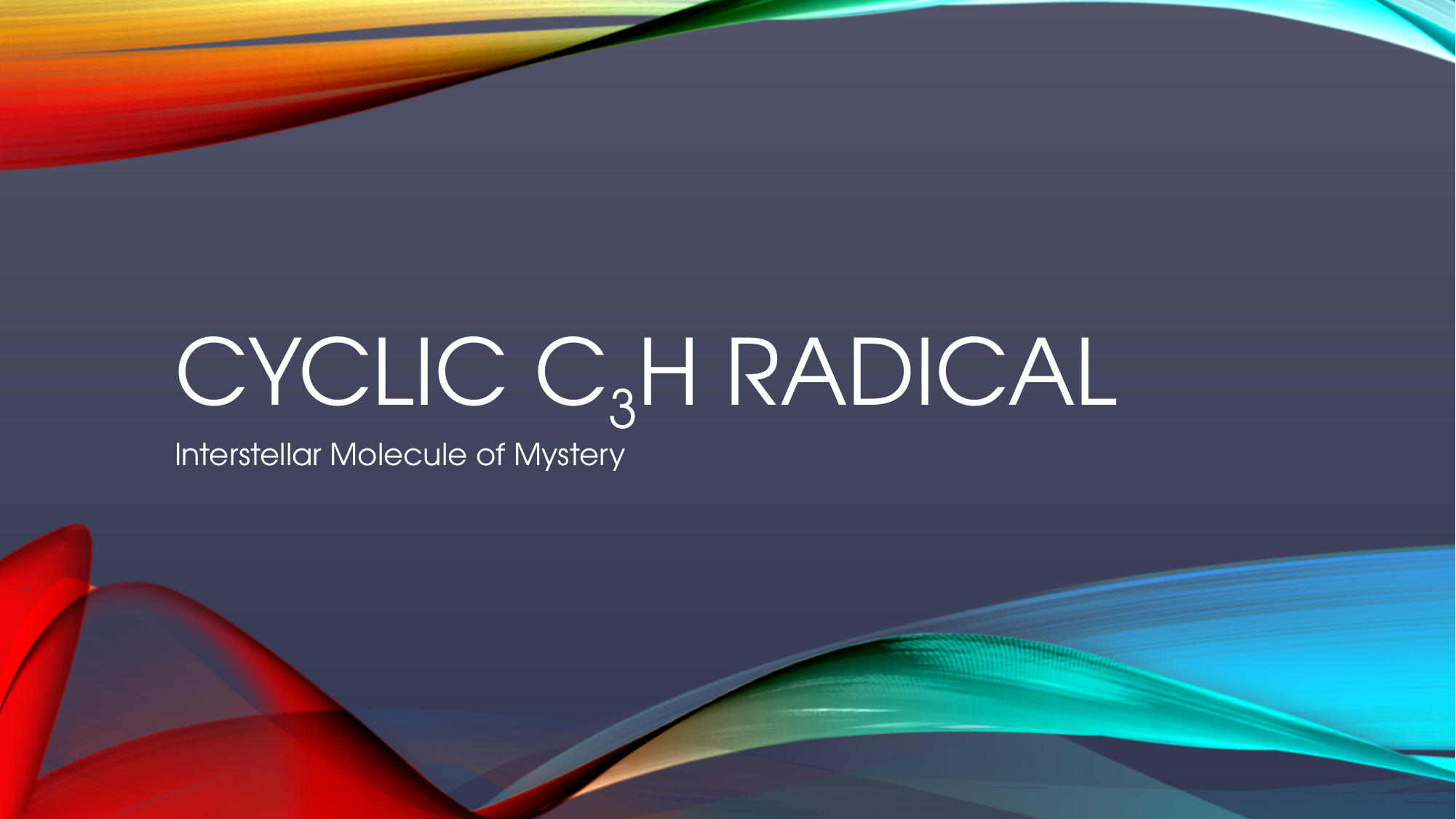

# Cyclic C3H Radical
Interstellar Molecule of Mystery